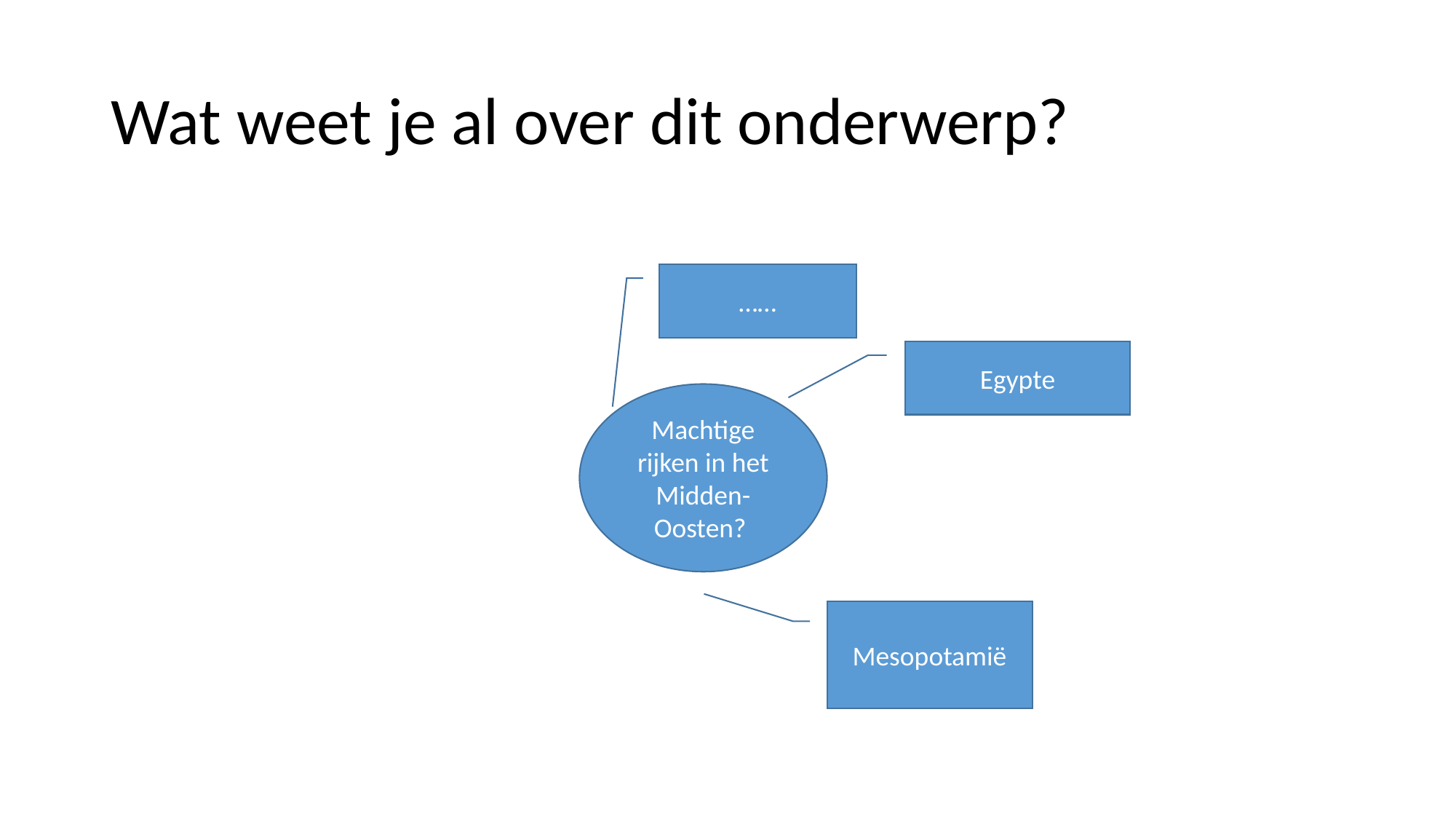

# Wat weet je al over dit onderwerp?

……
Egypte
Machtige rijken in het Midden-Oosten?
Mesopotamië